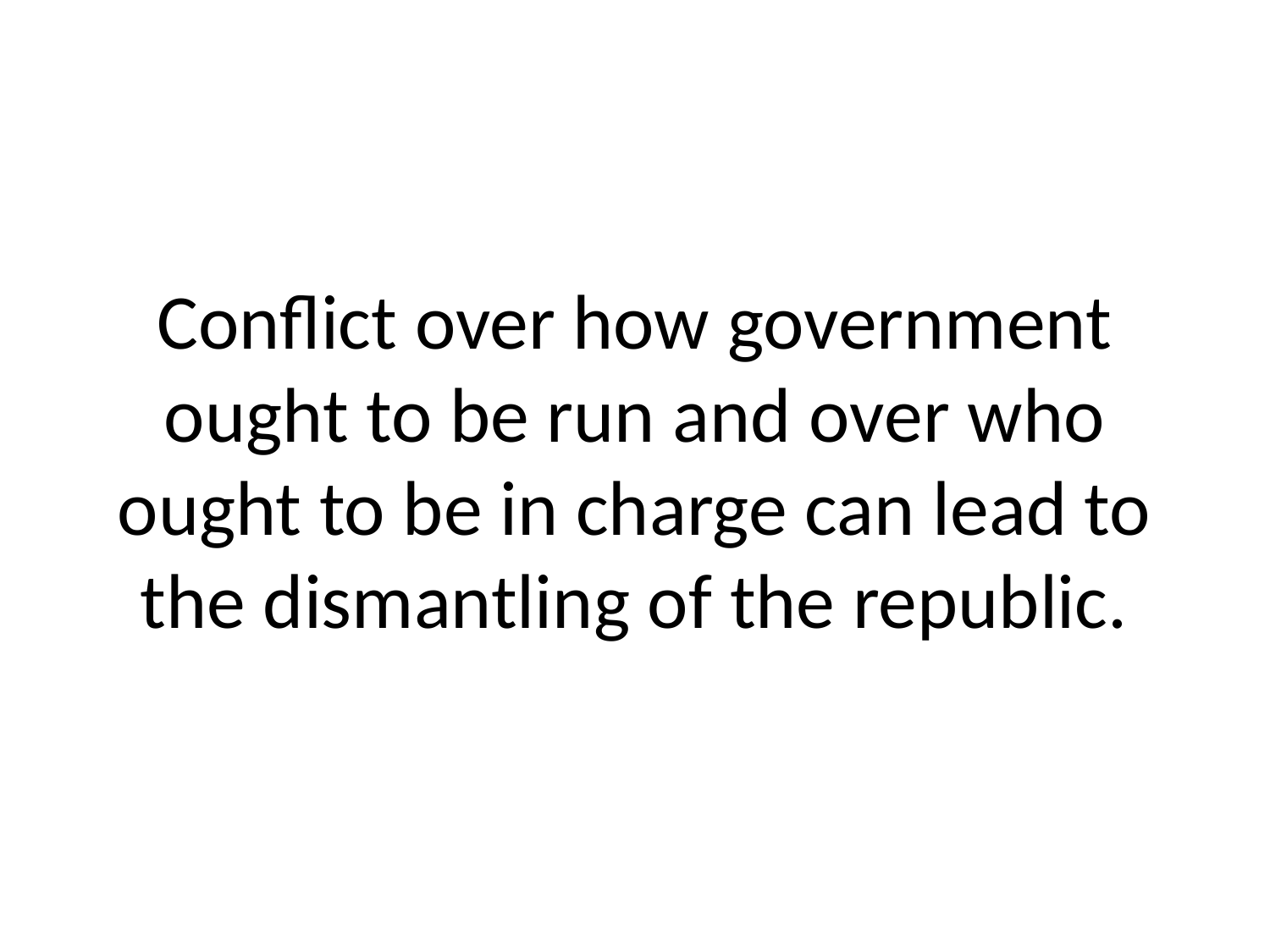

# Conflict over how government ought to be run and over who ought to be in charge can lead to the dismantling of the republic.